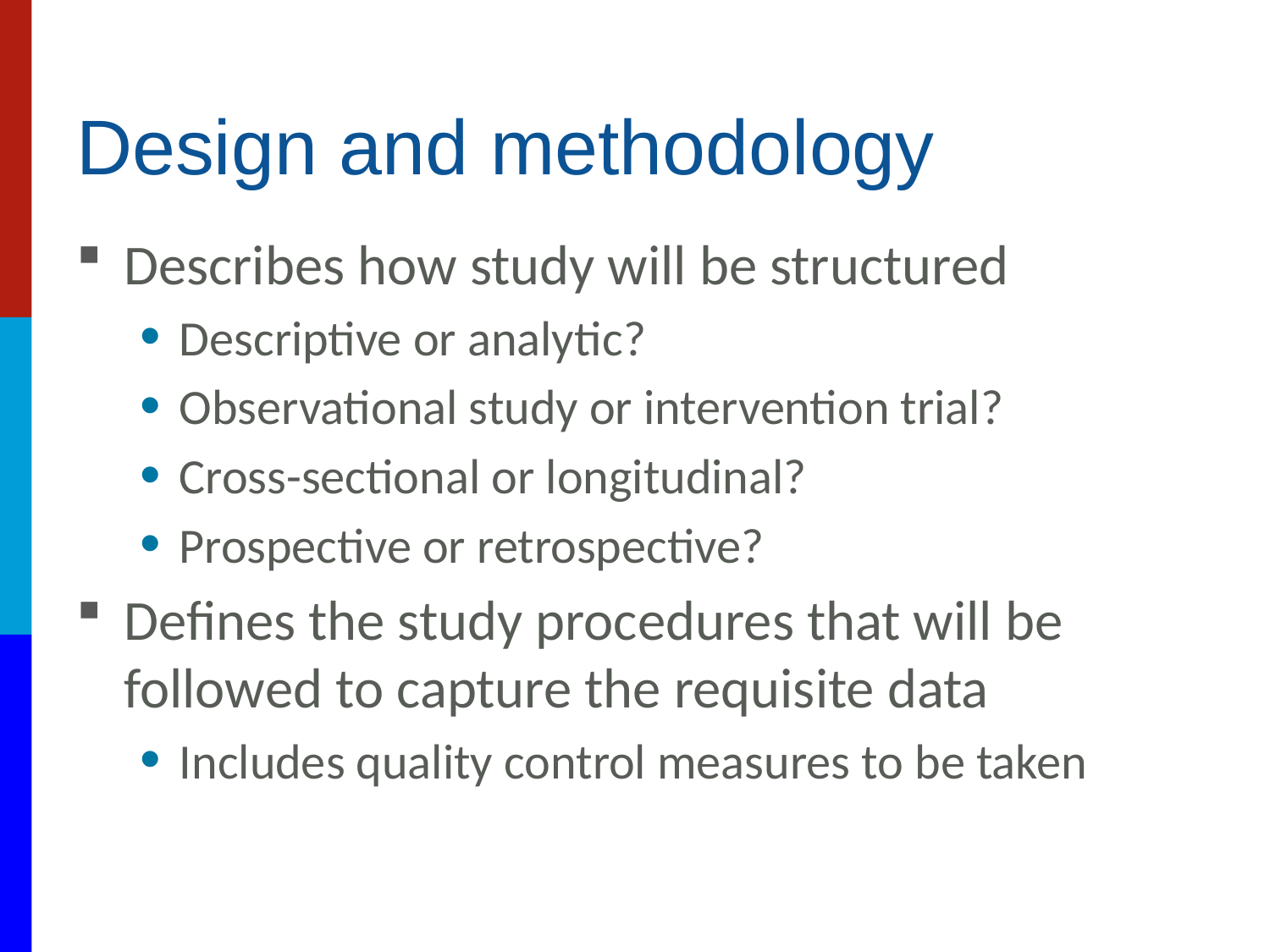

# Design and methodology
Describes how study will be structured
Descriptive or analytic?
Observational study or intervention trial?
Cross-sectional or longitudinal?
Prospective or retrospective?
Defines the study procedures that will be followed to capture the requisite data
Includes quality control measures to be taken